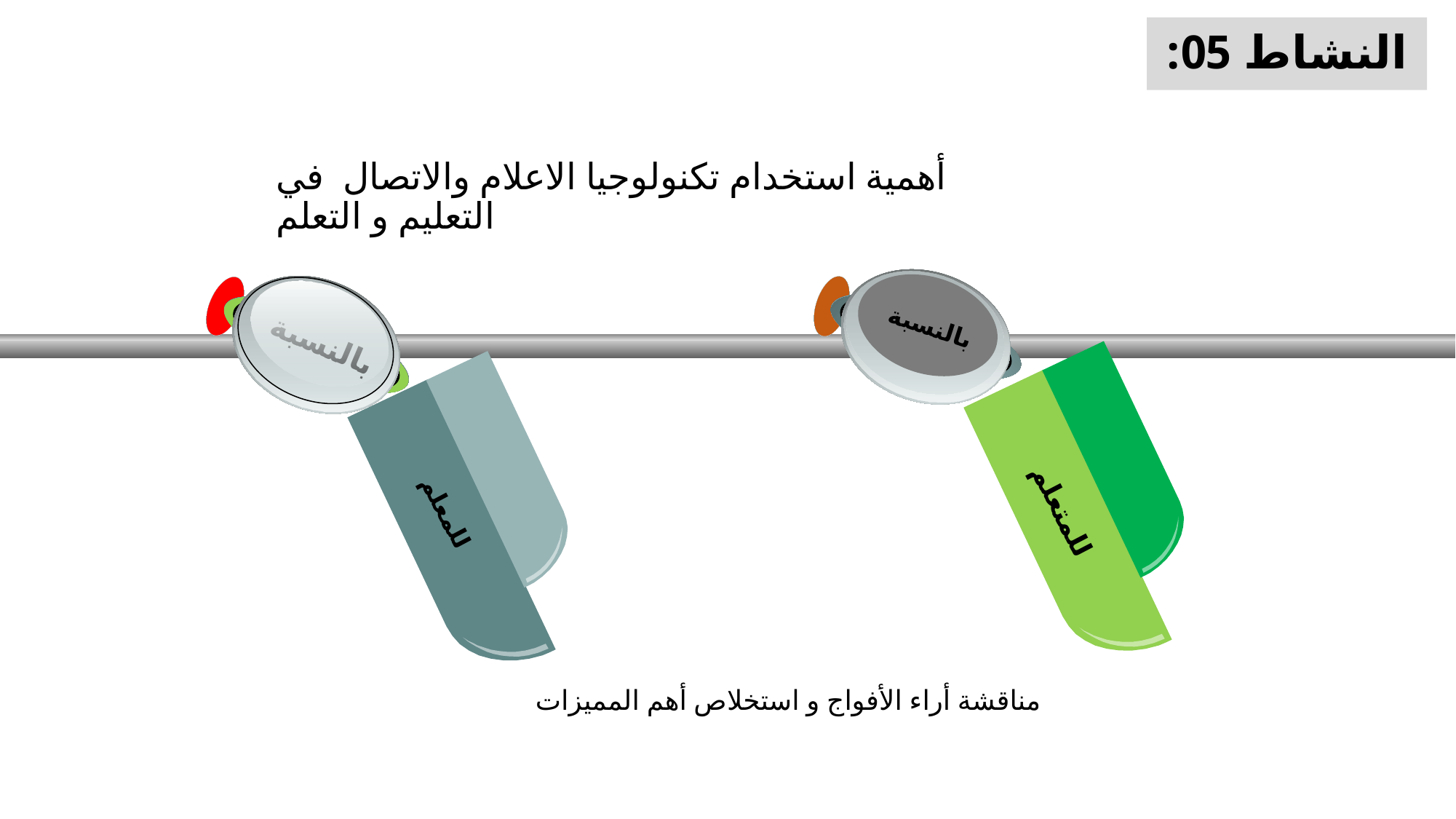

النشاط 05:
# أهمية استخدام تكنولوجيا الاعلام والاتصال  في التعليم و التعلم

بالنسبة

بالنسبة

للمتعلم
Your Text
للمعلم
Your Text
مناقشة أراء الأفواج و استخلاص أهم المميزات
16